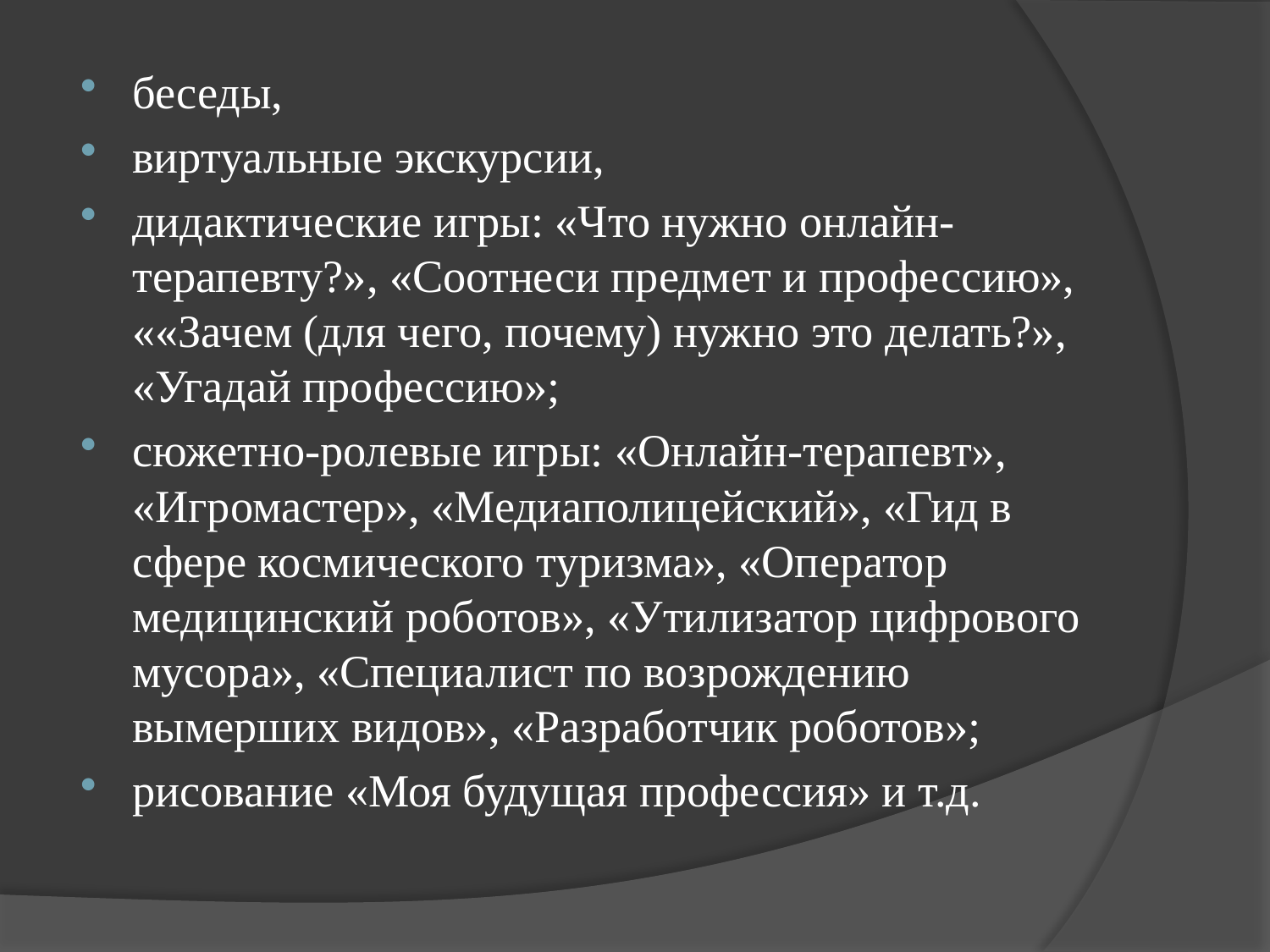

беседы,
виртуальные экскурсии,
дидактические игры: «Что нужно онлайн-терапевту?», «Соотнеси предмет и профессию», ««Зачем (для чего, почему) нужно это делать?», «Угадай профессию»;
сюжетно-ролевые игры: «Онлайн-терапевт», «Игромастер», «Медиаполицейский», «Гид в сфере космического туризма», «Оператор медицинский роботов», «Утилизатор цифрового мусора», «Специалист по возрождению вымерших видов», «Разработчик роботов»;
рисование «Моя будущая профессия» и т.д.